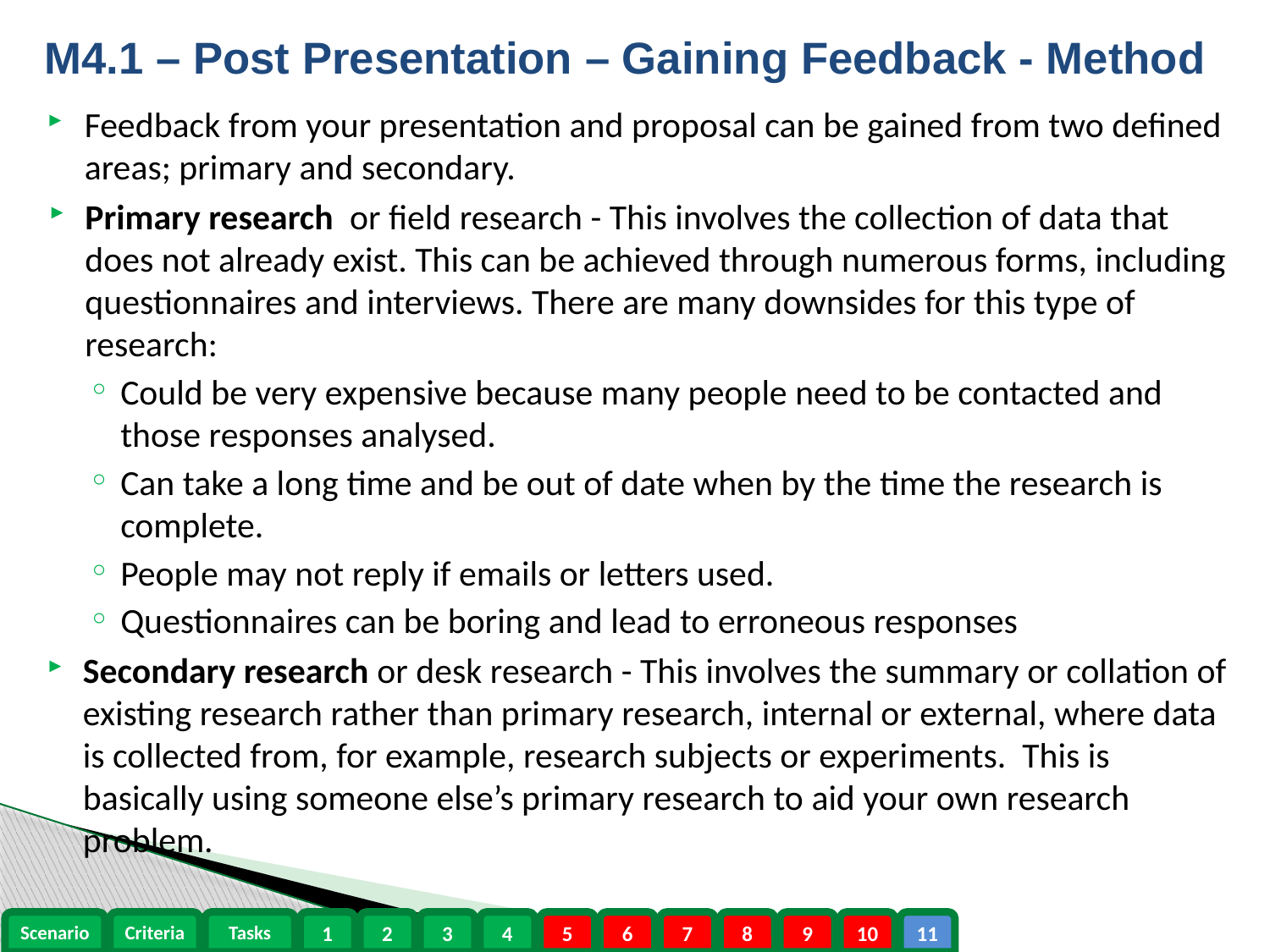

M4.1 – Post Presentation – Gaining Feedback - Method
Feedback from your presentation and proposal can be gained from two defined areas; primary and secondary.
Primary research  or field research - This involves the collection of data that does not already exist. This can be achieved through numerous forms, including questionnaires and interviews. There are many downsides for this type of research:
Could be very expensive because many people need to be contacted and those responses analysed.
Can take a long time and be out of date when by the time the research is complete.
People may not reply if emails or letters used.
Questionnaires can be boring and lead to erroneous responses
Secondary research or desk research - This involves the summary or collation of existing research rather than primary research, internal or external, where data is collected from, for example, research subjects or experiments.  This is basically using someone else’s primary research to aid your own research problem.